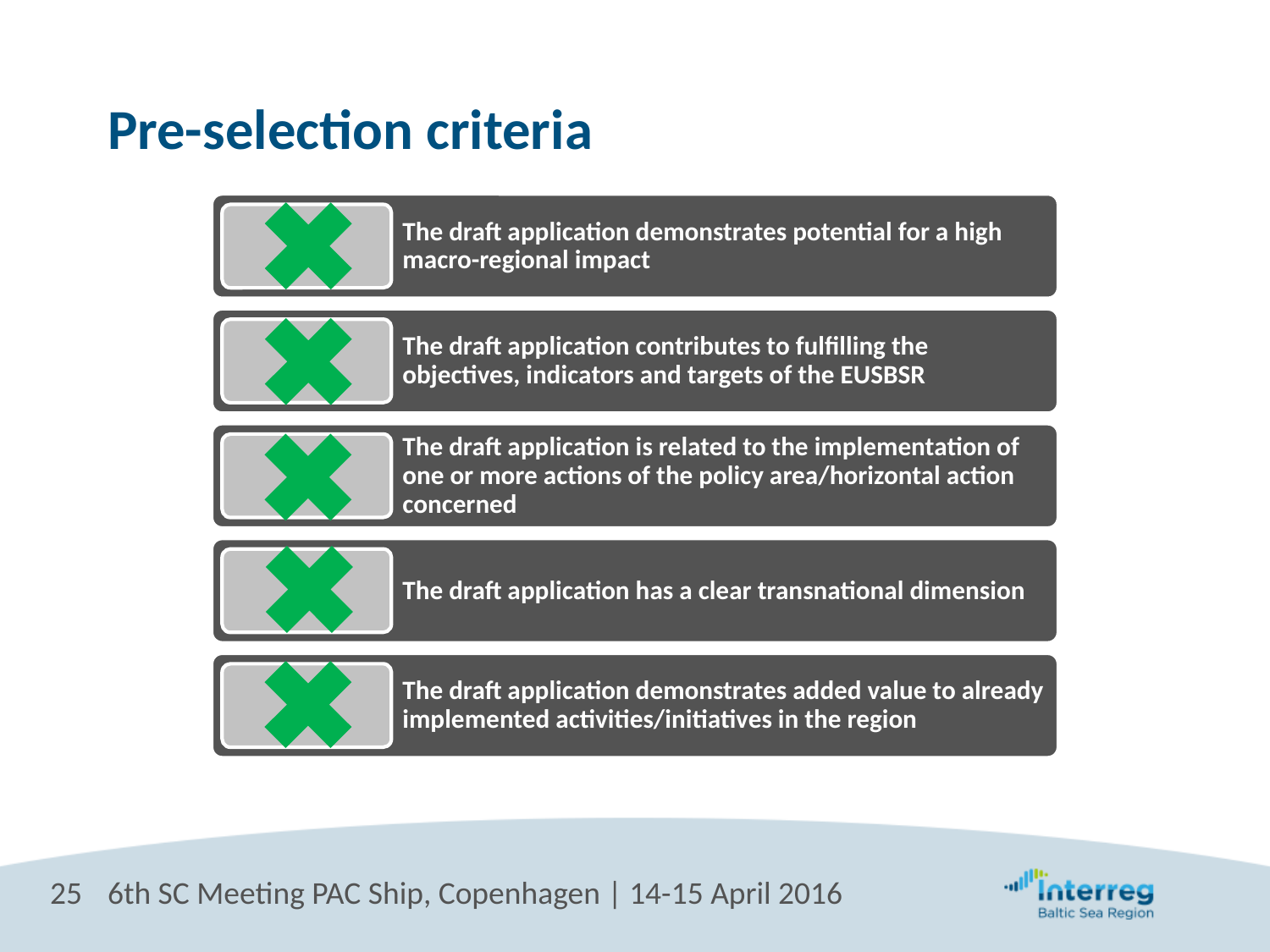

# Pre-selection criteria

The draft application demonstrates potential for a high macro-regional impact
The draft application contributes to fulfilling the objectives, indicators and targets of the EUSBSR
The draft application is related to the implementation of one or more actions of the policy area/horizontal action concerned
The draft application has a clear transnational dimension
The draft application demonstrates added value to already implemented activities/initiatives in the region

25
6th SC Meeting PAC Ship, Copenhagen | 14-15 April 2016